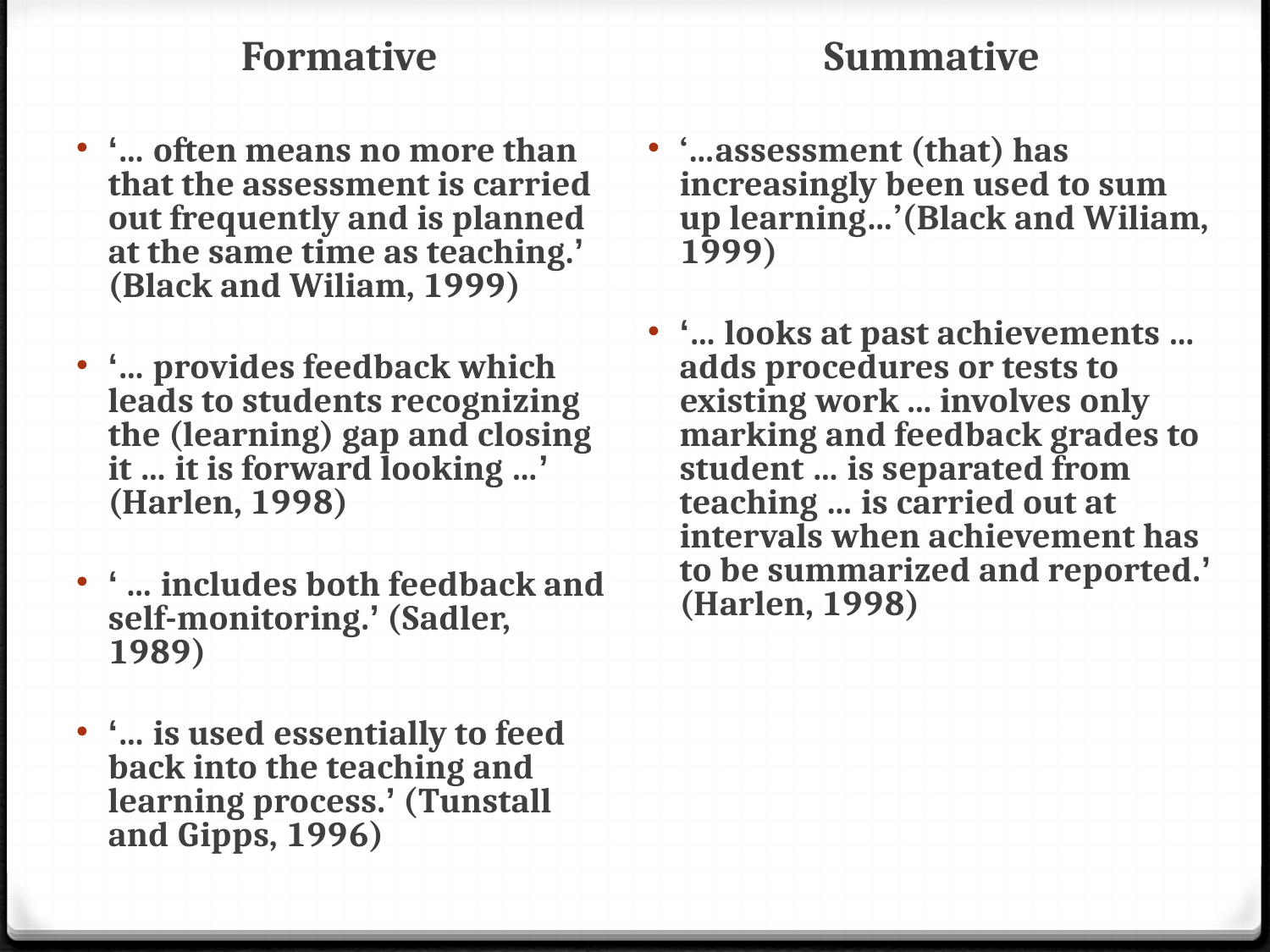

Formative

‘… often means no more than that the assessment is carried out frequently and is planned at the same time as teaching.’ (Black and Wiliam, 1999)

‘… provides feedback which leads to students recognizing the (learning) gap and closing it … it is forward looking …’ (Harlen, 1998)

‘ … includes both feedback and self-monitoring.’ (Sadler, 1989)

‘… is used essentially to feed back into the teaching and learning process.’ (Tunstall and Gipps, 1996)
Summative

‘…assessment (that) has increasingly been used to sum up learning…’(Black and Wiliam, 1999)

‘… looks at past achievements … adds procedures or tests to existing work ... involves only marking and feedback grades to student … is separated from teaching … is carried out at intervals when achievement has to be summarized and reported.’ (Harlen, 1998)